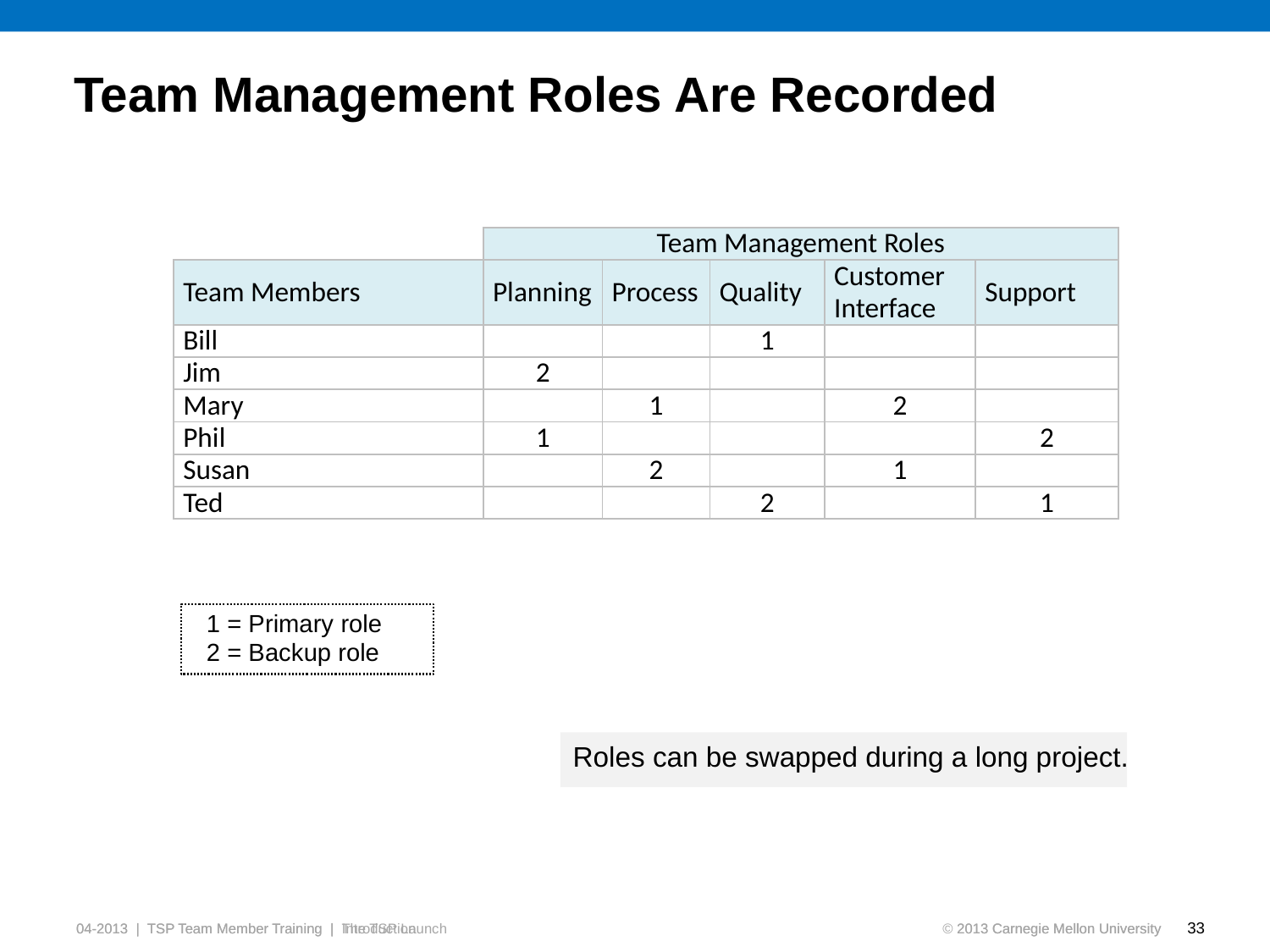

# Team Management Roles Are Recorded
|  | Team Management Roles |  |  |  |  |
| --- | --- | --- | --- | --- | --- |
| Team Members | Planning | Process | Quality | Customer Interface | Support |
| Bill |  |  | 1 |  |  |
| Jim | 2 |  |  |  |  |
| Mary |  | 1 |  | 2 |  |
| Phil | 1 |  |  |  | 2 |
| Susan |  | 2 |  | 1 |  |
| Ted |  |  | 2 |  | 1 |
1 = Primary role
2 = Backup role

Roles can be swapped during a long project.